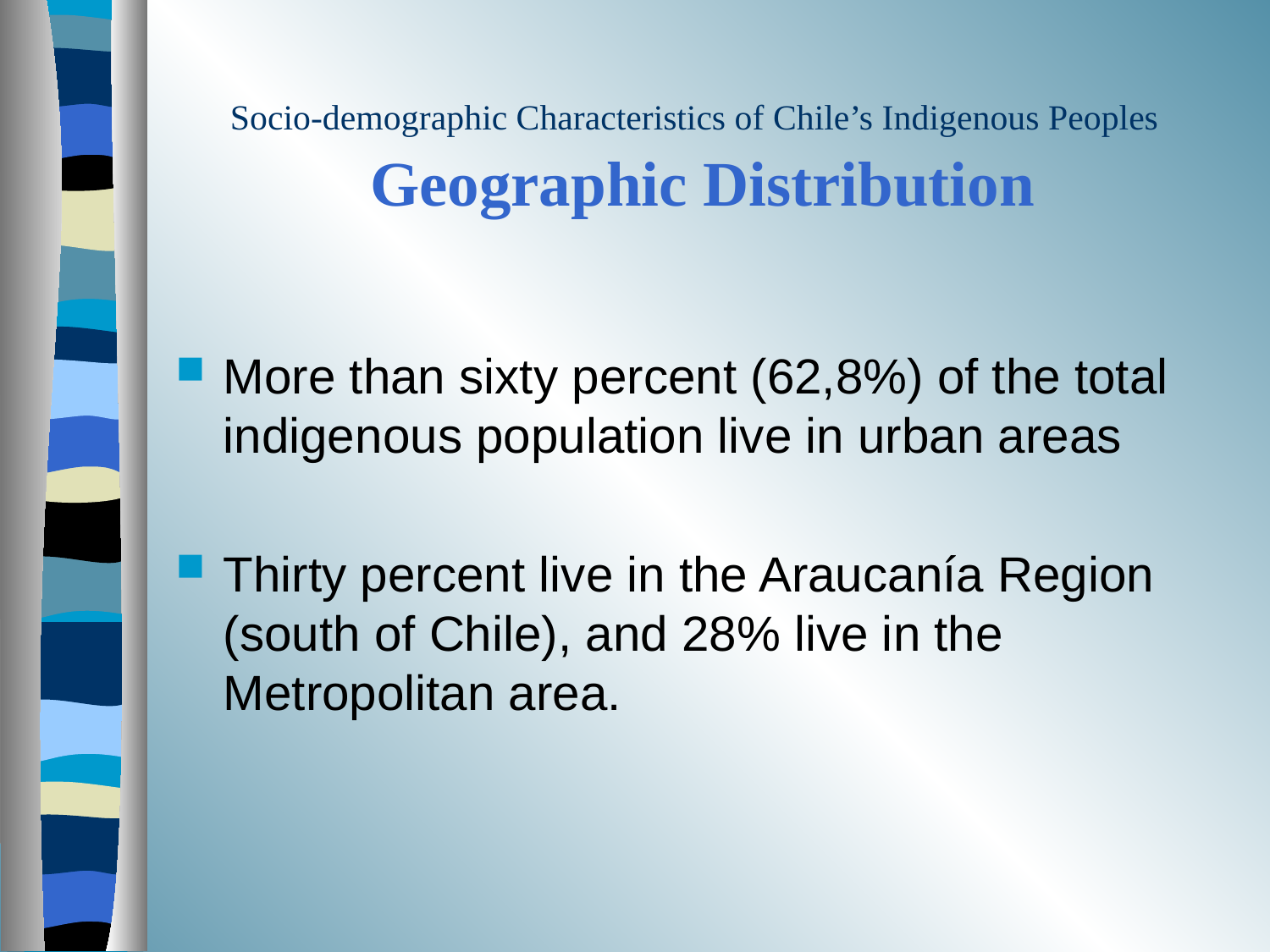

# Socio-demographic Characteristics of Chile’s Indigenous Peoples Geographic Distribution
More than sixty percent (62,8%) of the total indigenous population live in urban areas

Thirty percent live in the Araucanía Region (south of Chile), and 28% live in the Metropolitan area.